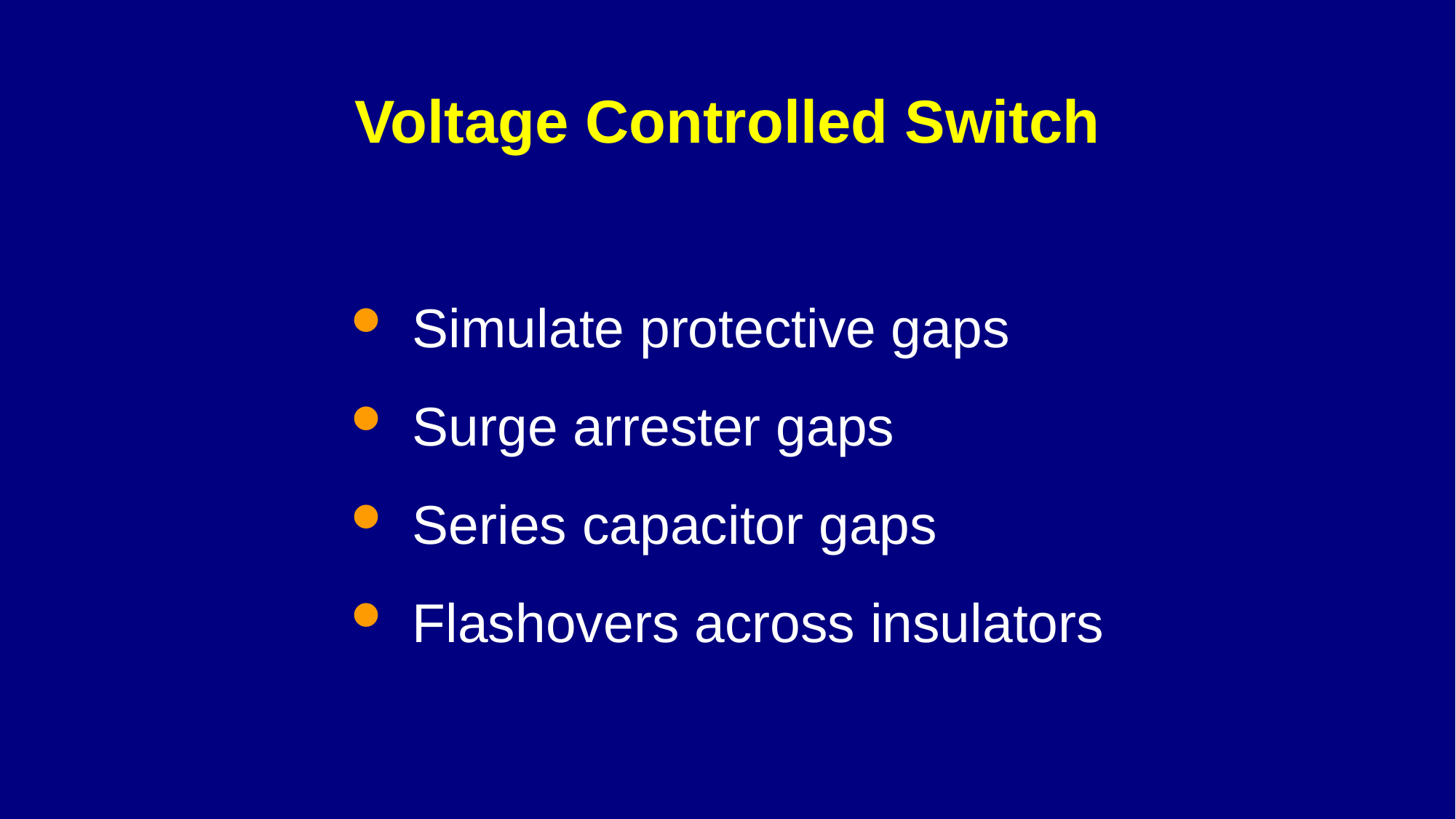

# Voltage Controlled Switch
Simulate protective gaps
Surge arrester gaps
Series capacitor gaps
Flashovers across insulators